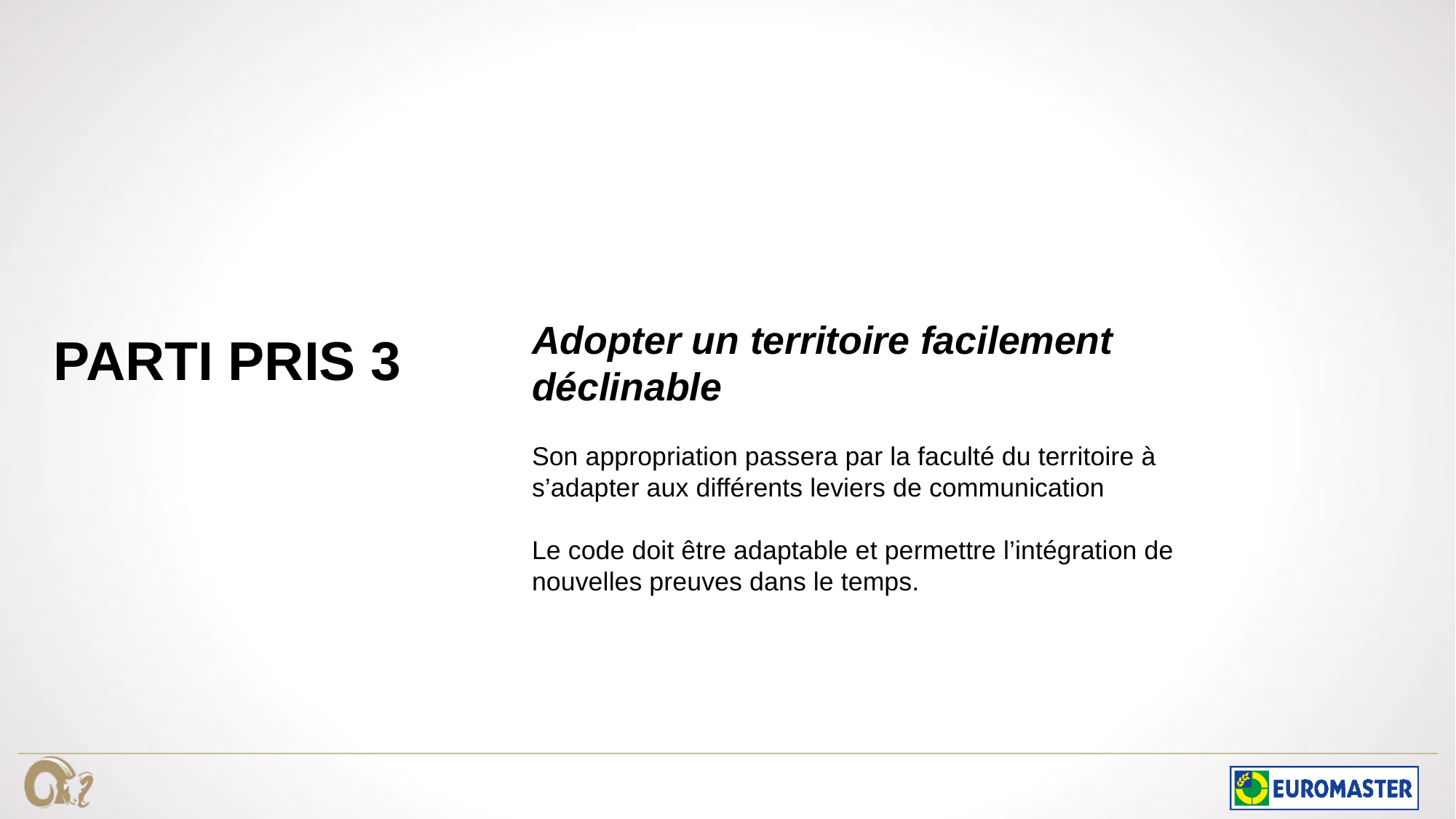

# PARTI PRIS 3
Adopter un territoire facilement déclinable

Son appropriation passera par la faculté du territoire à s’adapter aux différents leviers de communication

Le code doit être adaptable et permettre l’intégration de nouvelles preuves dans le temps.